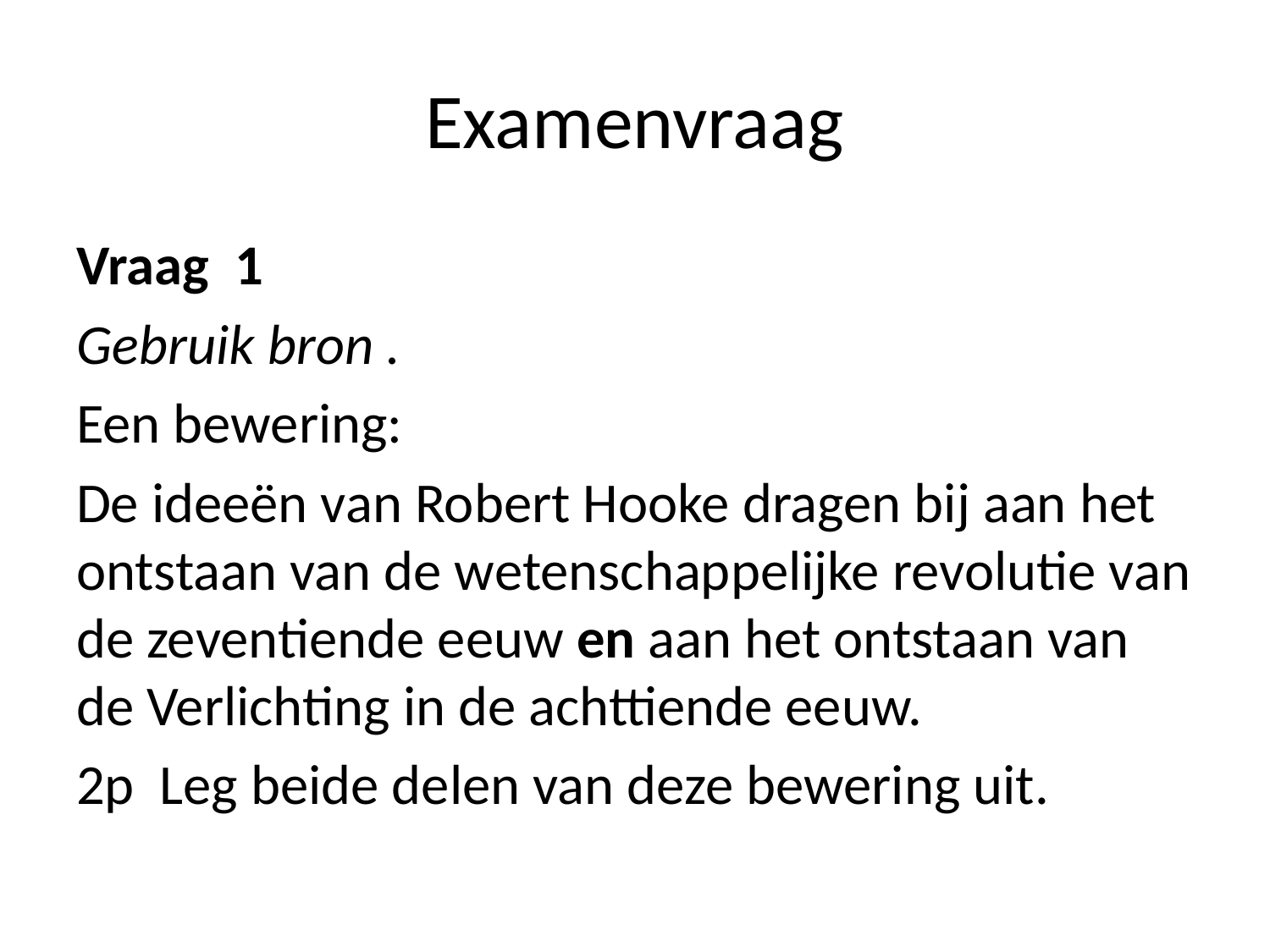

# Examenvraag
Vraag  1
Gebruik bron .
Een bewering:
De ideeën van Robert Hooke dragen bij aan het ontstaan van de wetenschappelijke revolutie van de zeventiende eeuw en aan het ontstaan van de Verlichting in de achttiende eeuw.
2p  Leg beide delen van deze bewering uit.